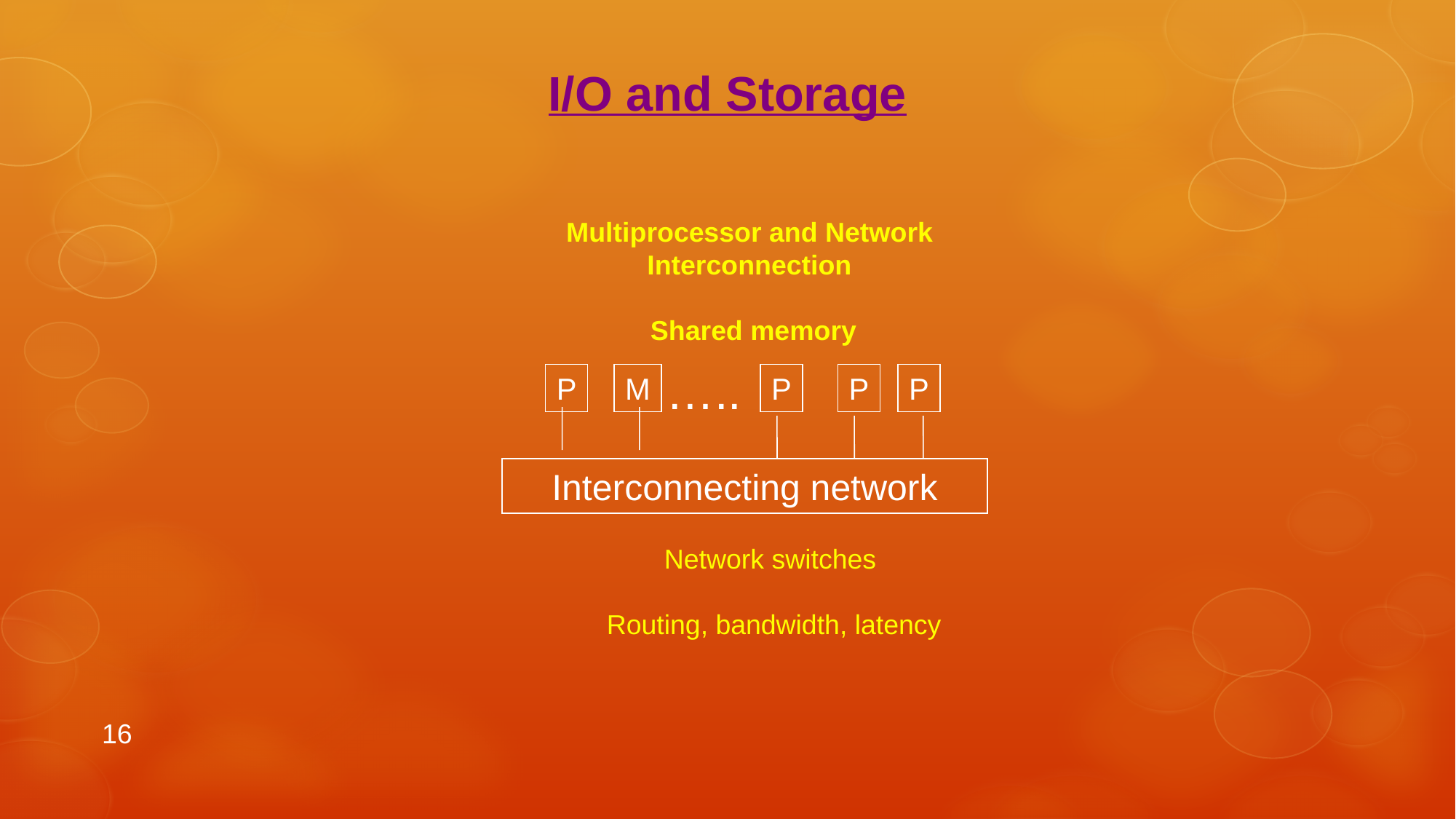

I/O and Storage

Multiprocessor and Network
Interconnection

Shared memory
…..
P
P
M
P
P

Interconnecting network
Network switches

 Routing, bandwidth, latency
16